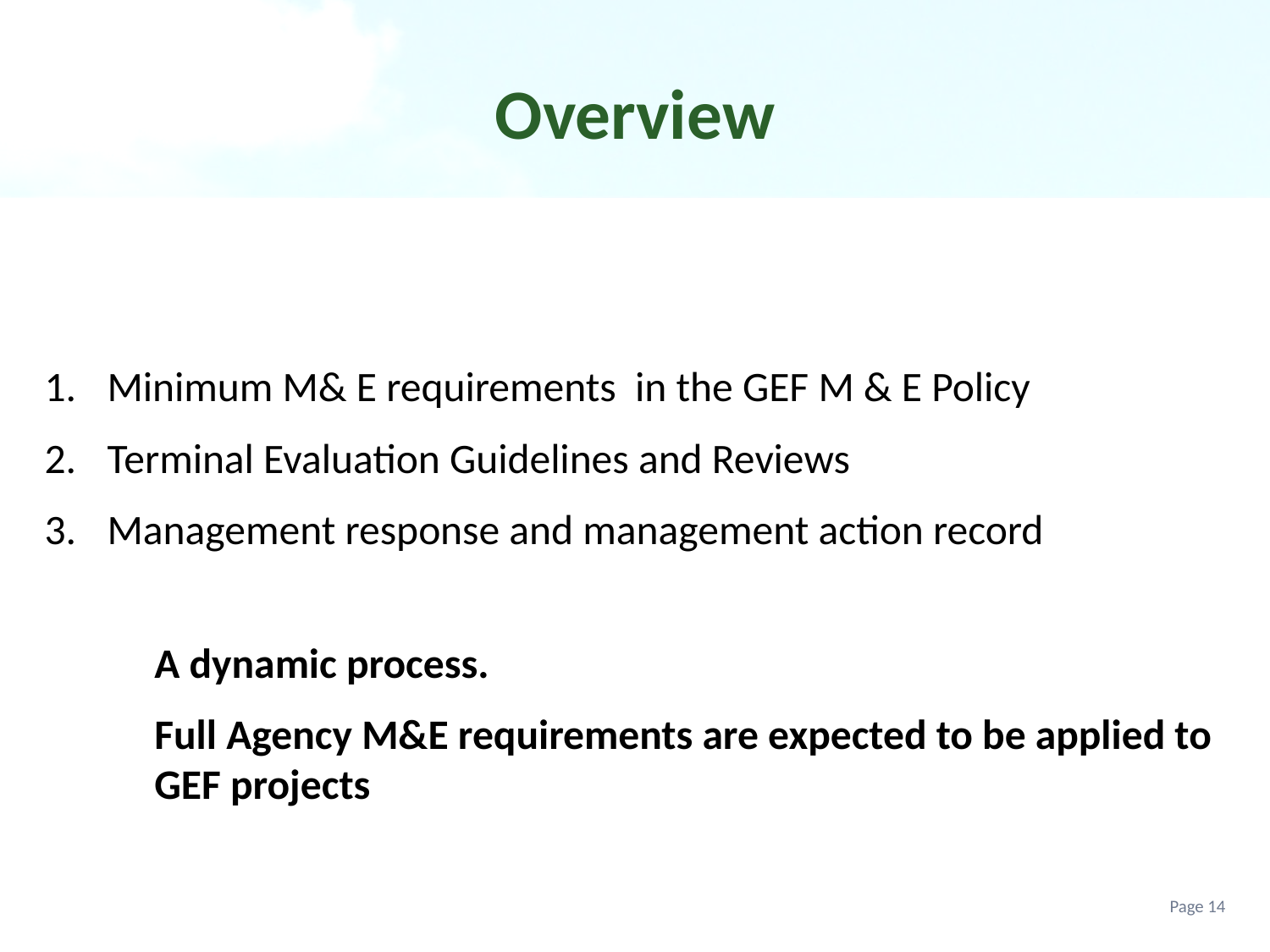

# Overview

Minimum M& E requirements  in the GEF M & E Policy
Terminal Evaluation Guidelines and Reviews
Management response and management action record

A dynamic process.
Full Agency M&E requirements are expected to be applied to GEF projects